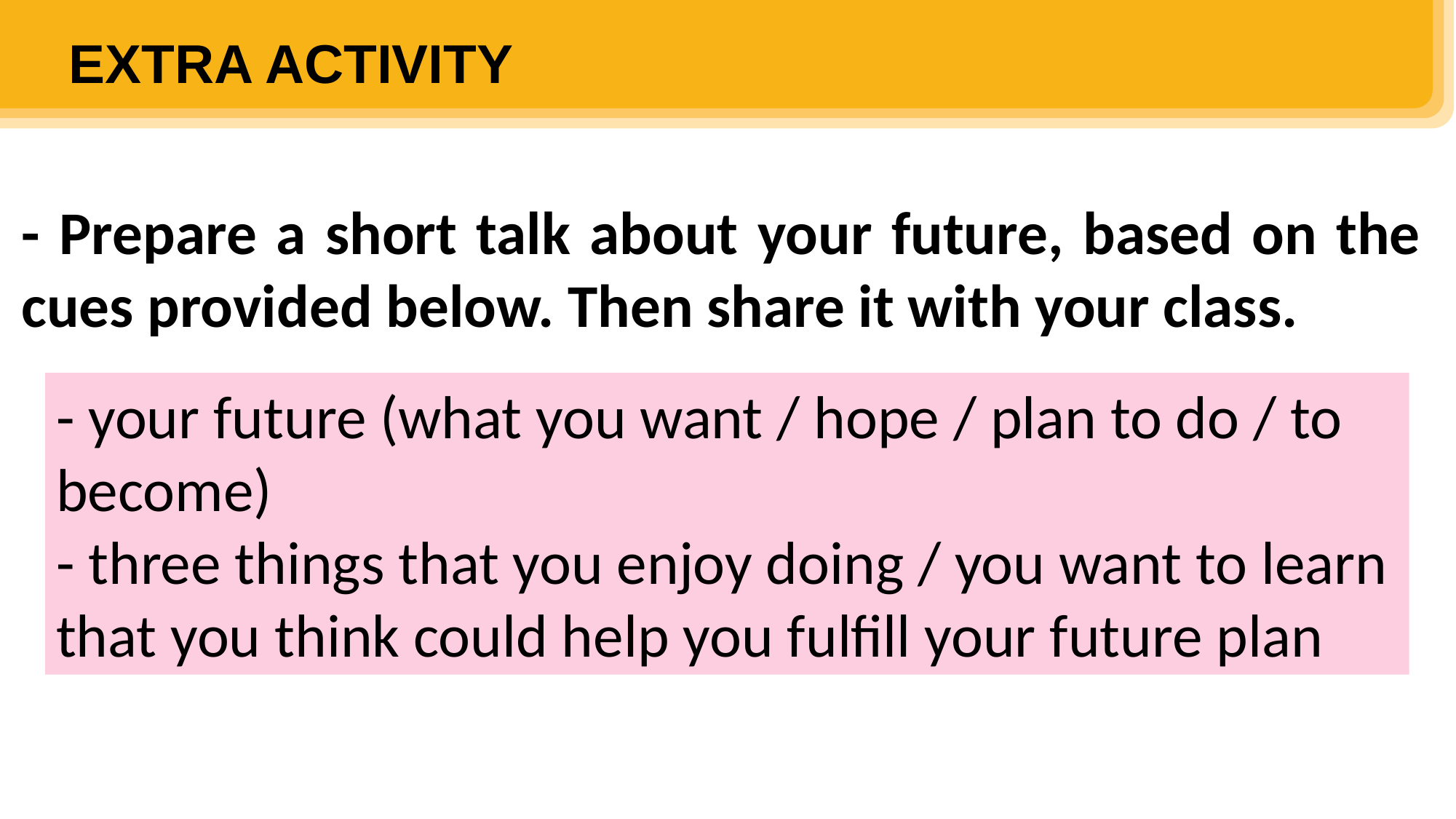

EXTRA ACTIVITY
- Prepare a short talk about your future, based on the cues provided below. Then share it with your class.
- your future (what you want / hope / plan to do / to  become)
- three things that you enjoy doing / you want to learn that you think could help you fulfill your future plan